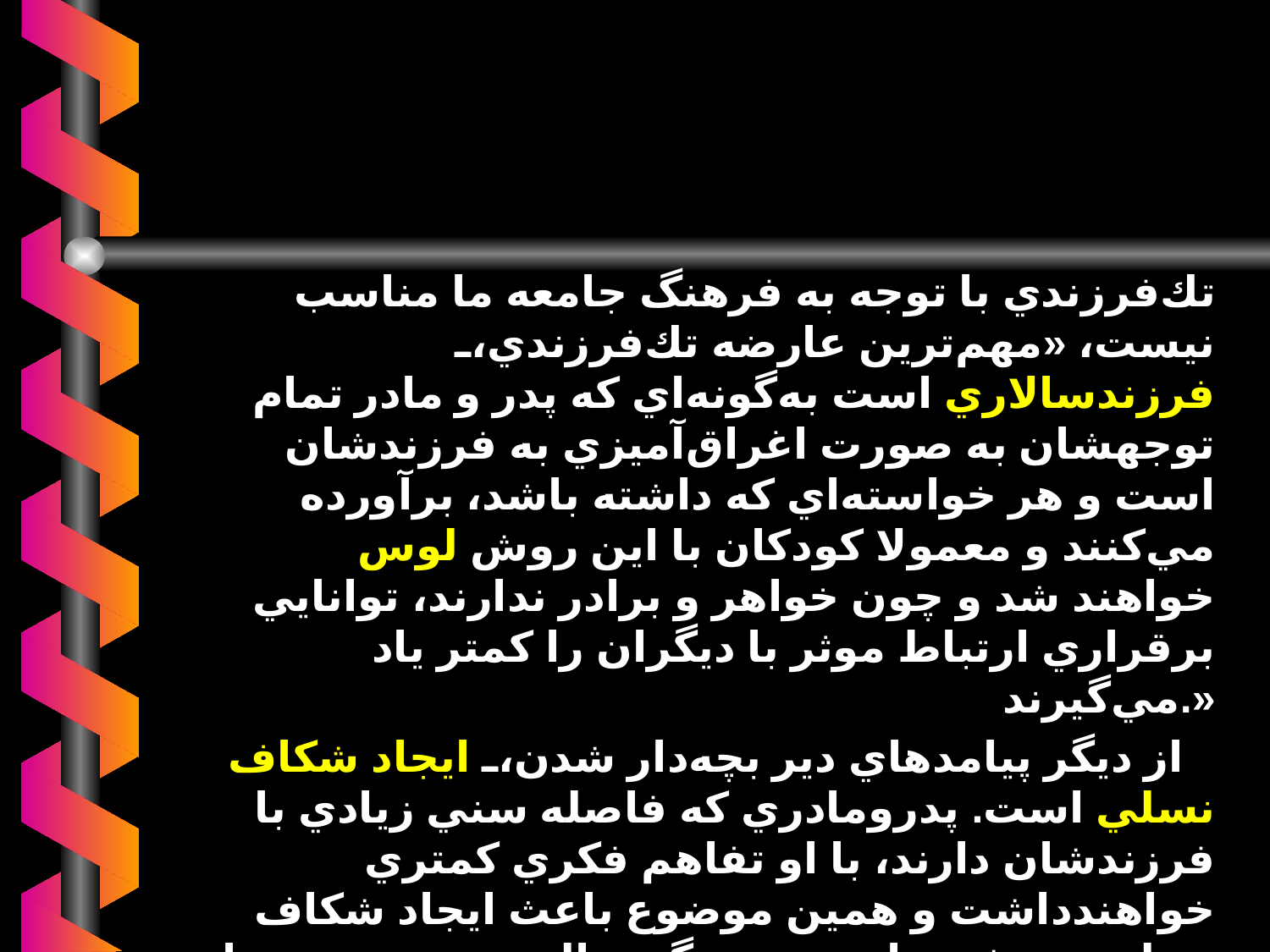

تك‌فرزندي با توجه به فرهنگ جامعه ما مناسب نيست، «مهم‌ترين عارضه تك‌فرزندي، فرزندسالاري است به‌گونه‌اي كه پدر و مادر تمام توجهشان به صورت اغراق‌آميزي به فرزندشان است و هر خواسته‌اي كه داشته باشد، برآورده مي‌كنند و معمولا كودكان با اين روش لوس خواهند شد و چون خواهر و برادر ندارند، توانايي برقراري ارتباط موثر با ديگران را كمتر ياد مي‌گيرند.»
 از ديگر پيامدهاي دير بچه‌دار شدن، ايجاد شكاف نسلي است. پدرومادري كه فاصله سني زيادي با فرزندشان دارند، با او تفاهم فكري كمتري خواهندداشت و همين موضوع باعث ايجاد شكاف نسلي مي‌شود. از سوي ديگر، والدين در برخورد با فرزندشان بي‌حوصله‌اند. نكته مهم ديگر اين است كه بسياري از والدين وجود كودك را مانع رسيدن به اهداف و برنامه‌هاي خود مي‌دانند و با اين تفكر تمايلشان به بچه‌دارشدن كم مي‌شود.